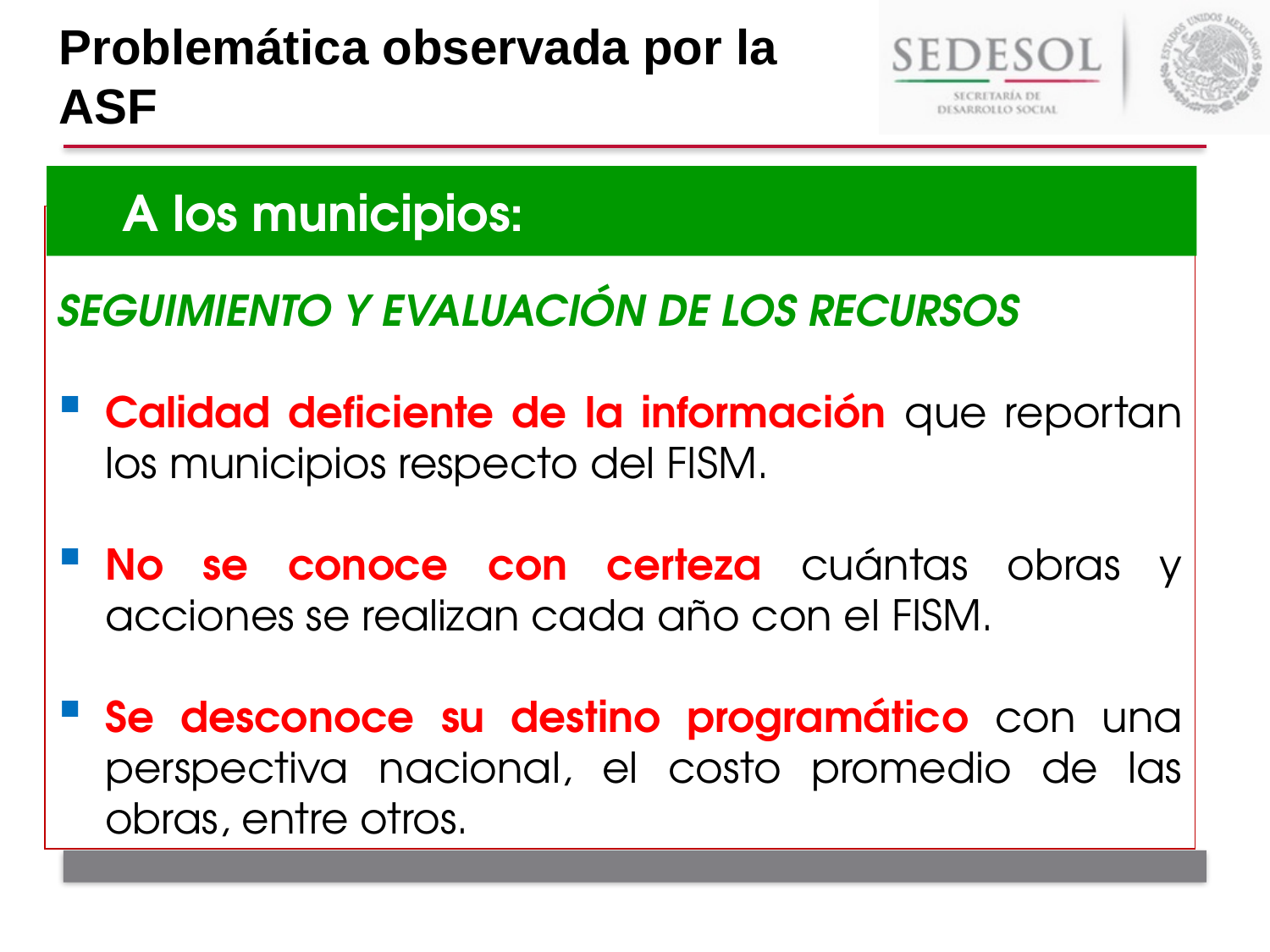

Problemática observada por la ASF

A los municipios:

SEGUIMIENTO Y EVALUACIÓN DE LOS RECURSOS

Calidad deficiente de la información que reportan los municipios respecto del FISM.

No se conoce con certeza cuántas obras y acciones se realizan cada año con el FISM.

Se desconoce su destino programático con una perspectiva nacional, el costo promedio de las obras, entre otros.